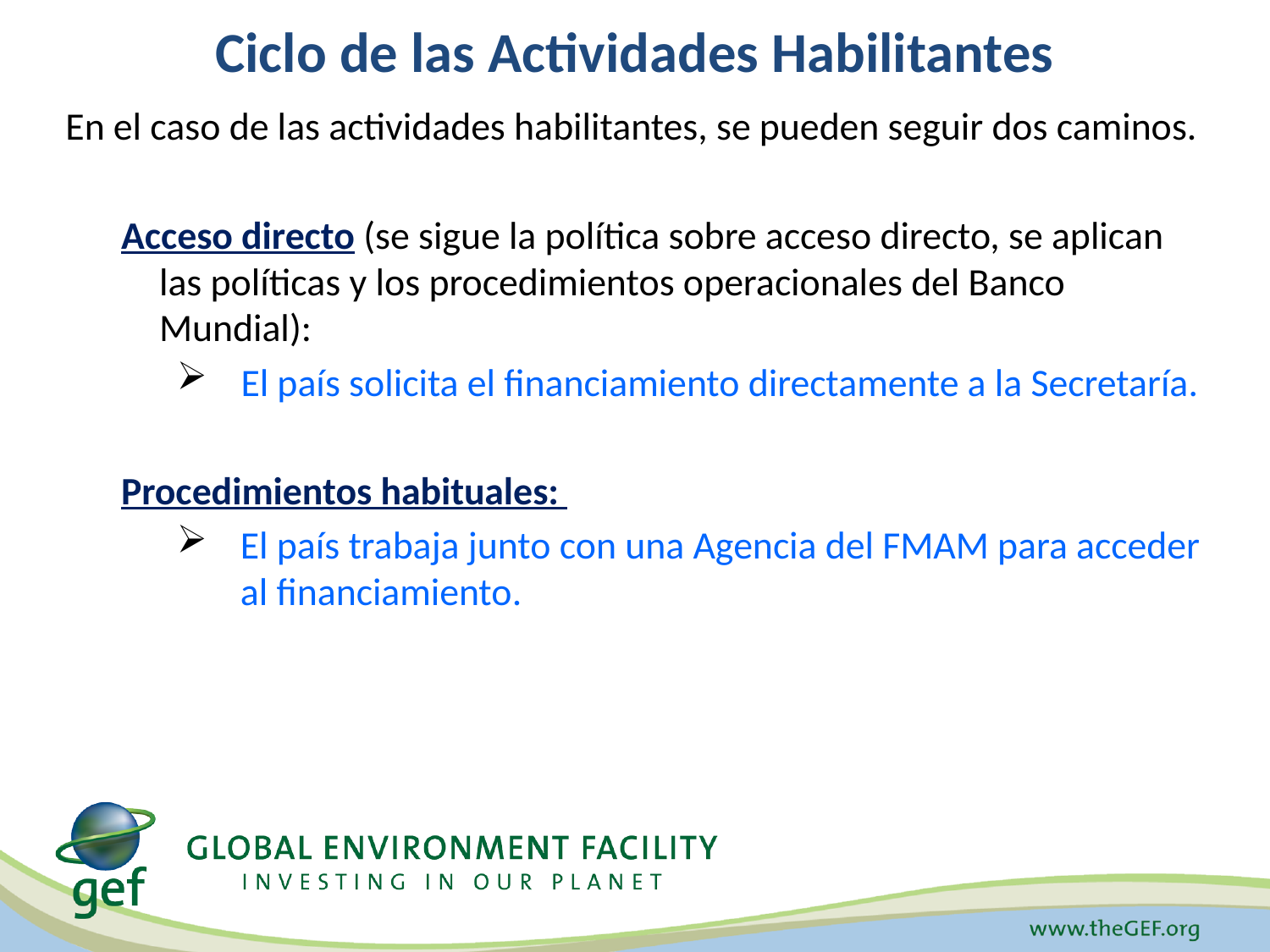

# Ciclo de las Actividades Habilitantes
En el caso de las actividades habilitantes, se pueden seguir dos caminos.

Acceso directo (se sigue la política sobre acceso directo, se aplican las políticas y los procedimientos operacionales del Banco Mundial):
El país solicita el financiamiento directamente a la Secretaría.

Procedimientos habituales:
El país trabaja junto con una Agencia del FMAM para acceder al financiamiento.